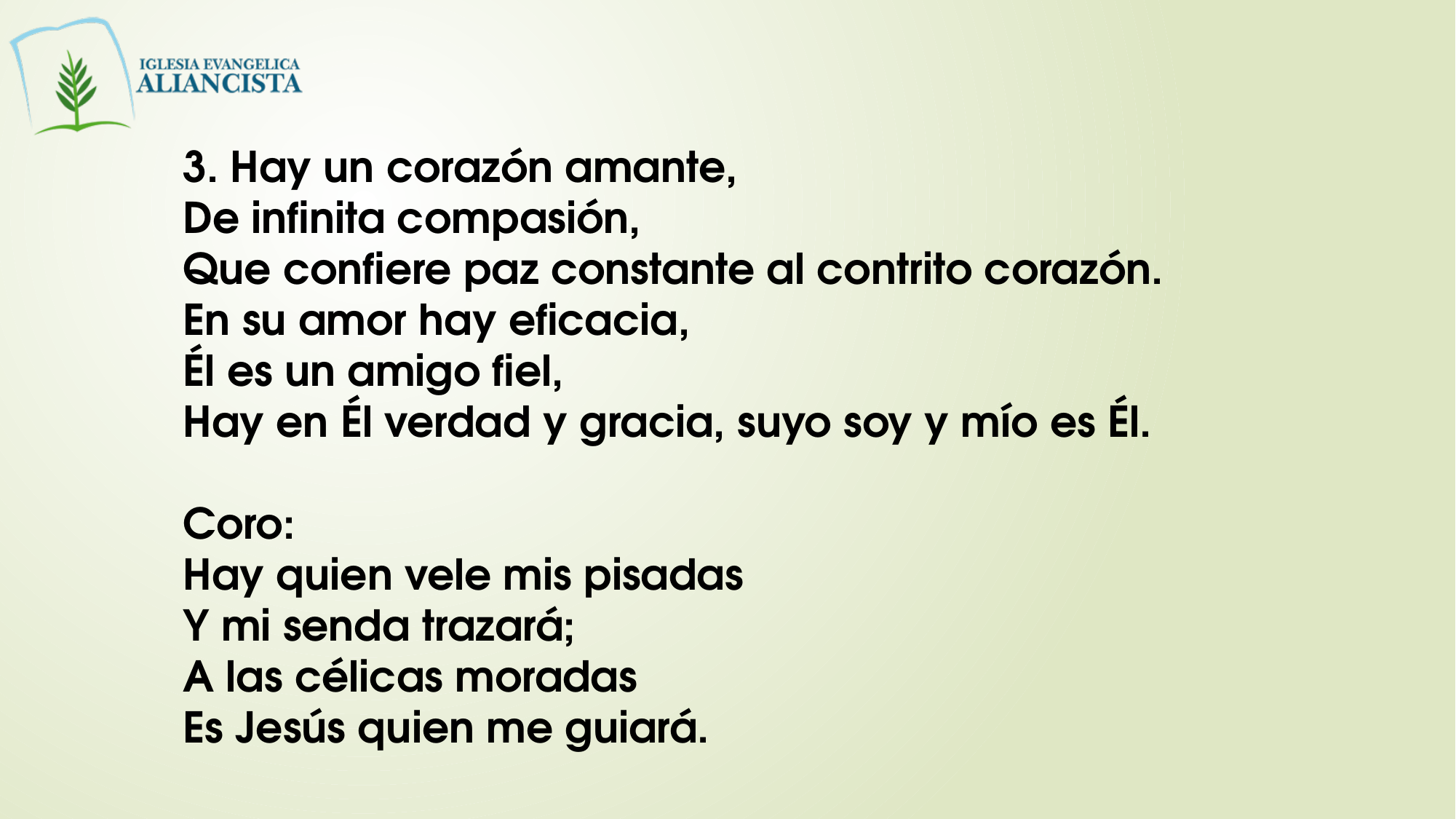

3. Hay un corazón amante,
De infinita compasión,
Que confiere paz constante al contrito corazón.
En su amor hay eficacia,
Él es un amigo fiel,
Hay en Él verdad y gracia, suyo soy y mío es Él.

Coro:
Hay quien vele mis pisadas
Y mi senda trazará;
A las célicas moradas
Es Jesús quien me guiará.